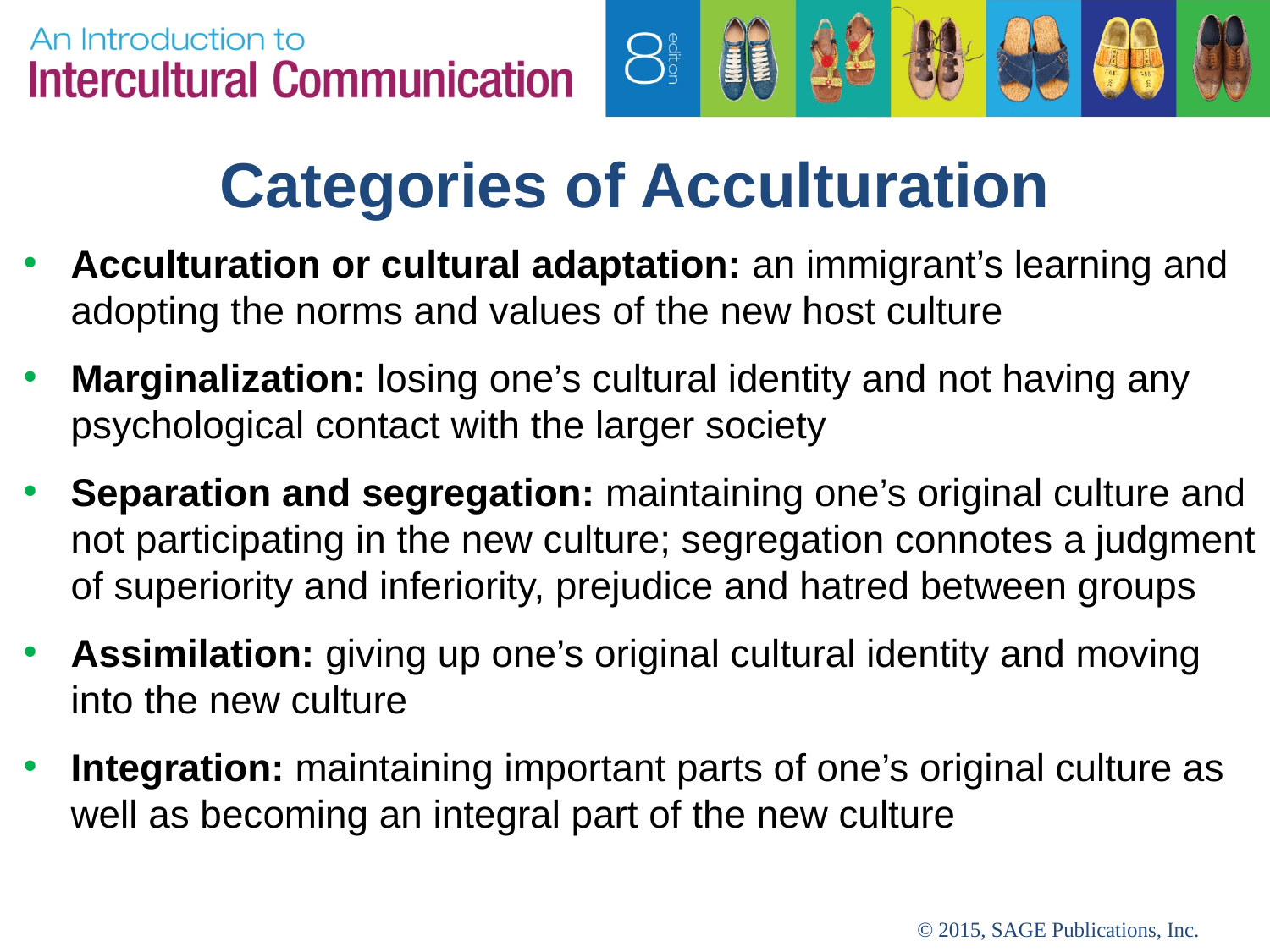

# Categories of Acculturation
Acculturation or cultural adaptation: an immigrant’s learning and adopting the norms and values of the new host culture
Marginalization: losing one’s cultural identity and not having any psychological contact with the larger society
Separation and segregation: maintaining one’s original culture and not participating in the new culture; segregation connotes a judgment of superiority and inferiority, prejudice and hatred between groups
Assimilation: giving up one’s original cultural identity and moving into the new culture
Integration: maintaining important parts of one’s original culture as well as becoming an integral part of the new culture
© 2015, SAGE Publications, Inc.